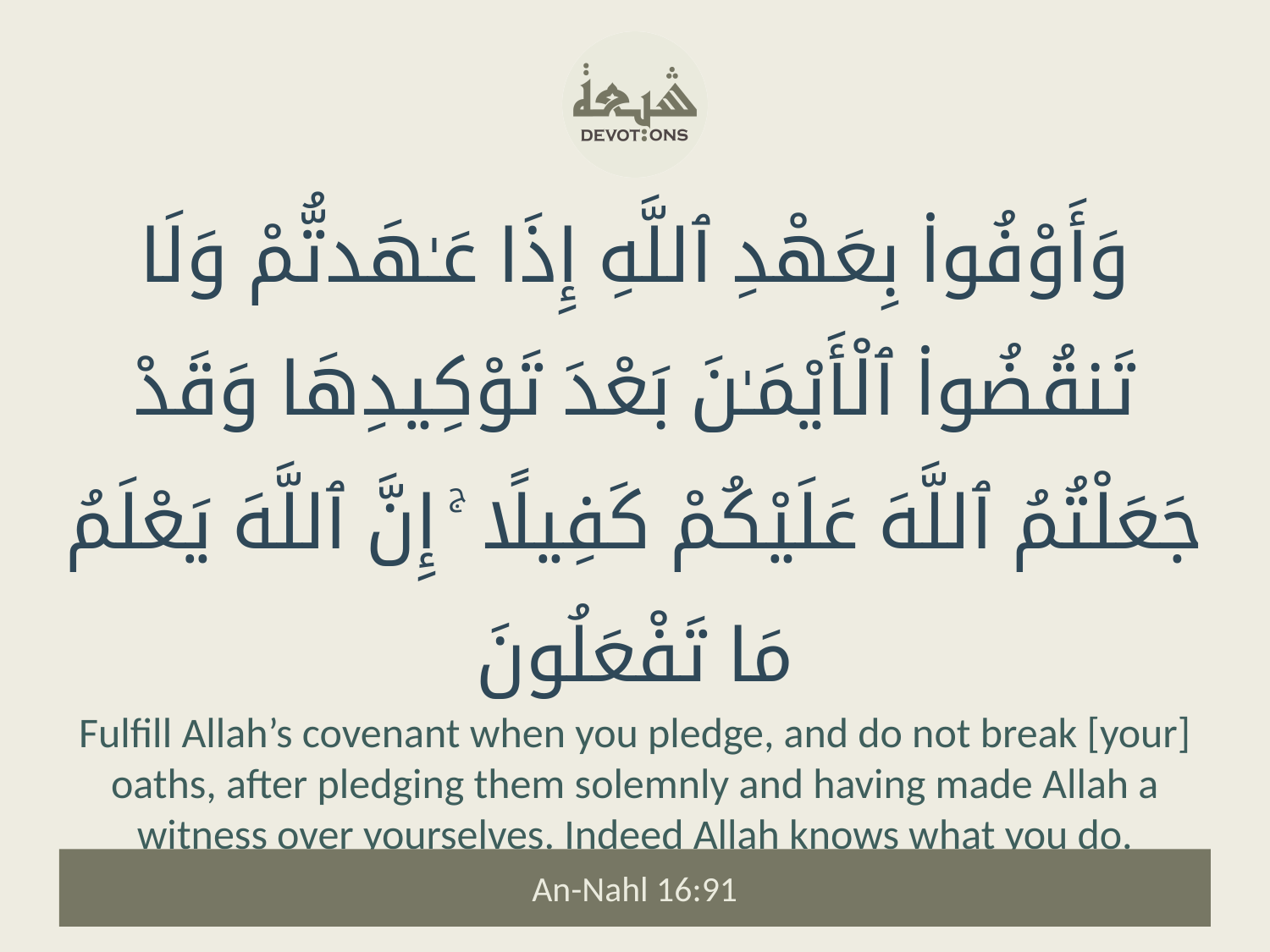

وَأَوْفُوا۟ بِعَهْدِ ٱللَّهِ إِذَا عَـٰهَدتُّمْ وَلَا تَنقُضُوا۟ ٱلْأَيْمَـٰنَ بَعْدَ تَوْكِيدِهَا وَقَدْ جَعَلْتُمُ ٱللَّهَ عَلَيْكُمْ كَفِيلًا ۚ إِنَّ ٱللَّهَ يَعْلَمُ مَا تَفْعَلُونَ
Fulfill Allah’s covenant when you pledge, and do not break [your] oaths, after pledging them solemnly and having made Allah a witness over yourselves. Indeed Allah knows what you do.
An-Nahl 16:91